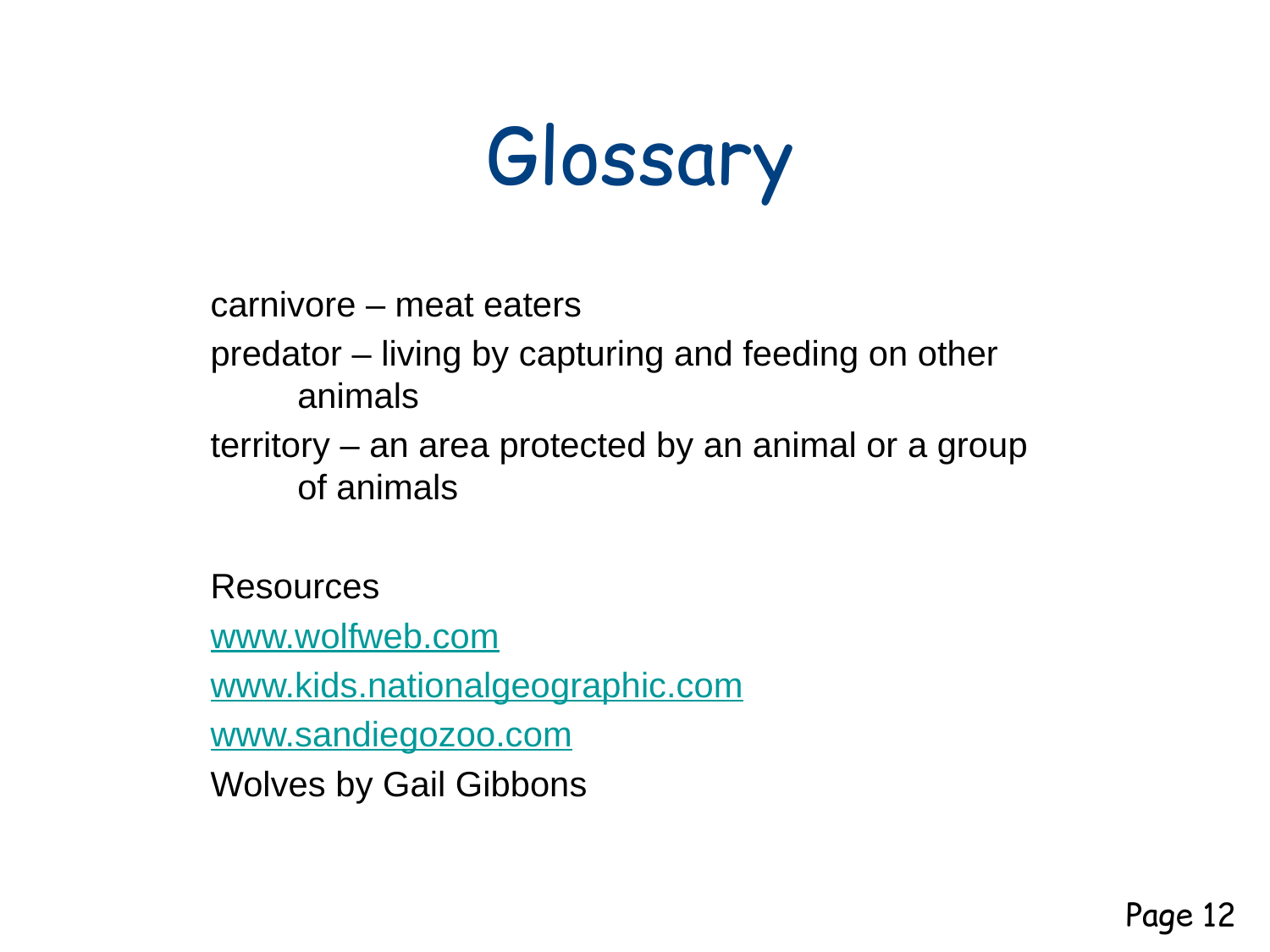

# Glossary
carnivore – meat eaters
predator – living by capturing and feeding on other animals
territory – an area protected by an animal or a group of animals

Resources
www.wolfweb.com
www.kids.nationalgeographic.com
www.sandiegozoo.com
Wolves by Gail Gibbons